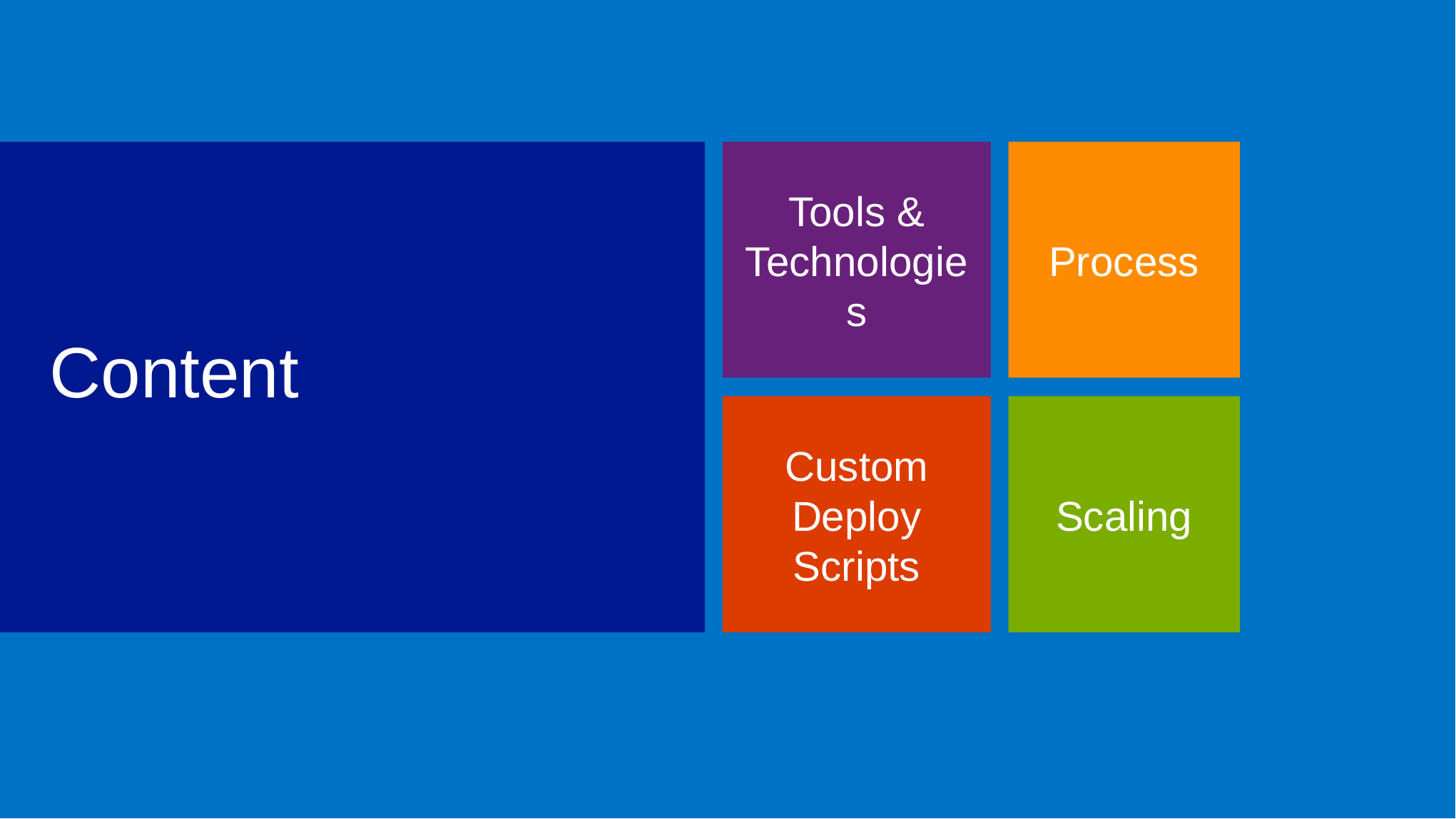

Tools &
Technologies
Process

Content
Custom Deploy
Scripts
Scaling